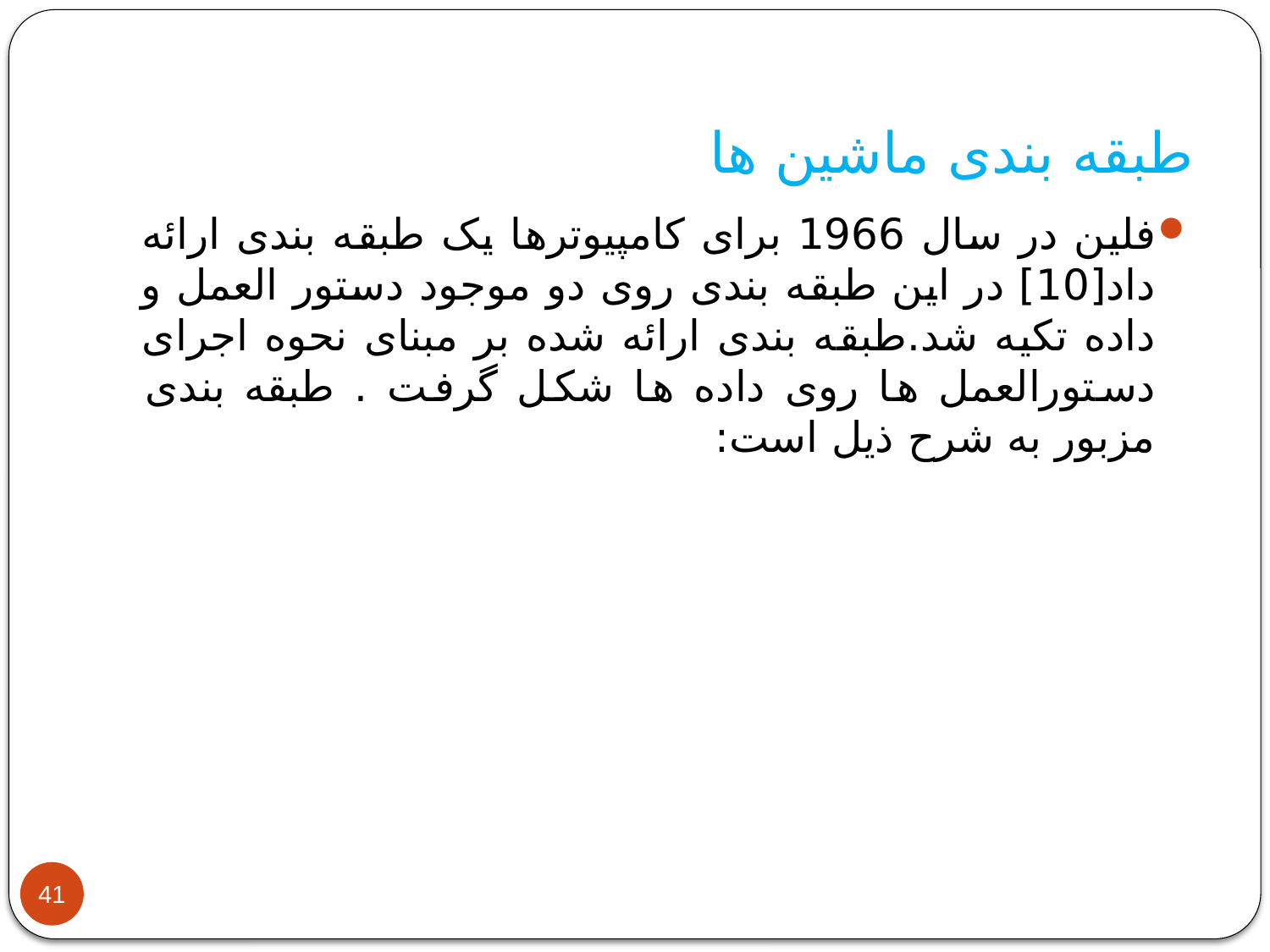

# طبقه بندی ماشین ها
فلین در سال 1966 برای کامپیوترها یک طبقه بندی ارائه داد[10] در این طبقه بندی روی دو موجود دستور العمل و داده تکیه شد.طبقه بندی ارائه شده بر مبنای نحوه اجرای دستورالعمل ها روی داده ها شکل گرفت . طبقه بندی مزبور به شرح ذیل است:
41